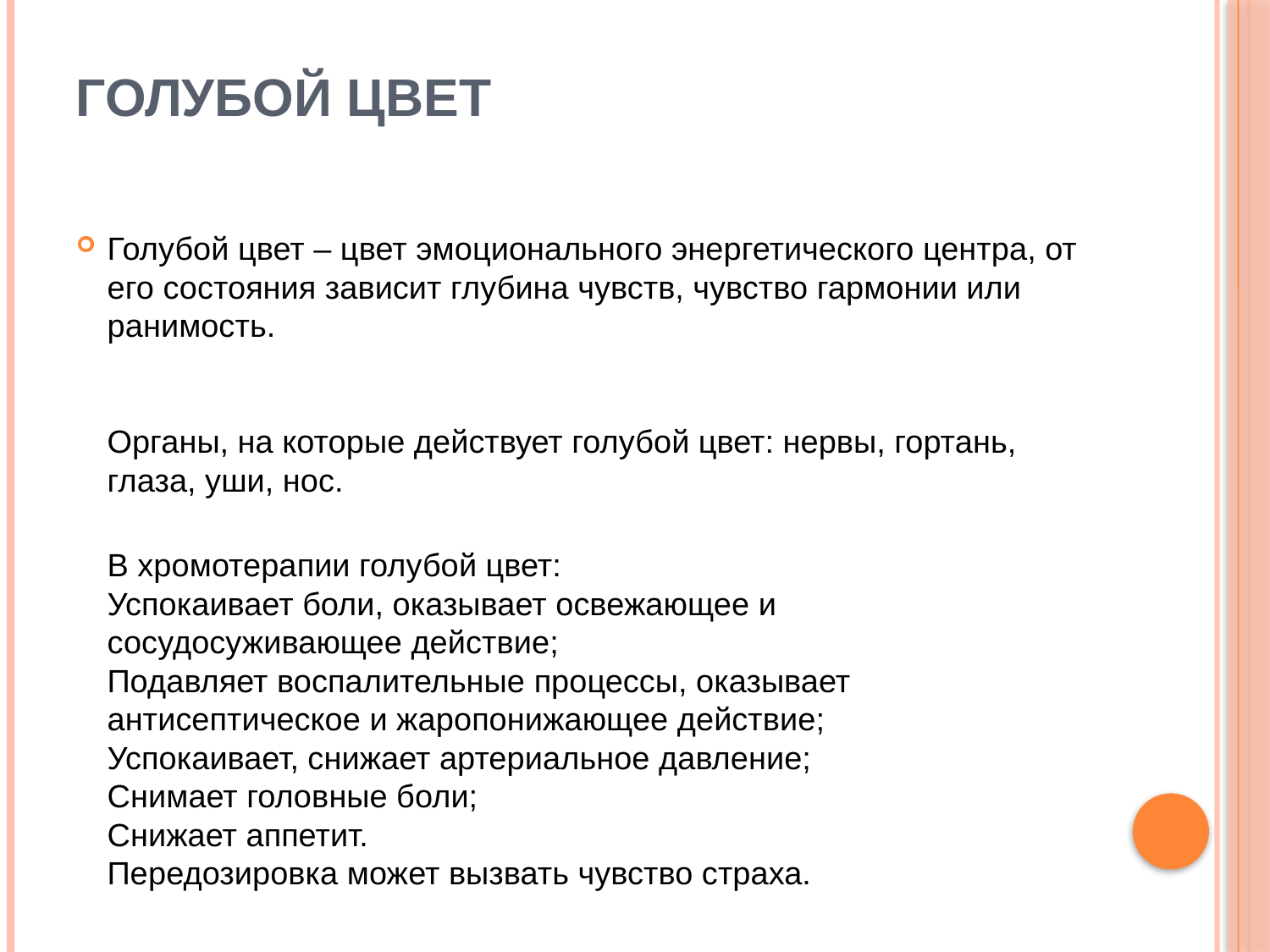

# Голубой цвет
Голубой цвет – цвет эмоционального энергетического центра, от его состояния зависит глубина чувств, чувство гармонии или ранимость.
Органы, на которые действует голубой цвет: нервы, гортань, глаза, уши, нос.
В хромотерапии голубой цвет:
Успокаивает боли, оказывает освежающее и
сосудосуживающее действие;
Подавляет воспалительные процессы, оказывает
антисептическое и жаропонижающее действие;
Успокаивает, снижает артериальное давление;
Снимает головные боли;
Снижает аппетит.
Передозировка может вызвать чувство страха.